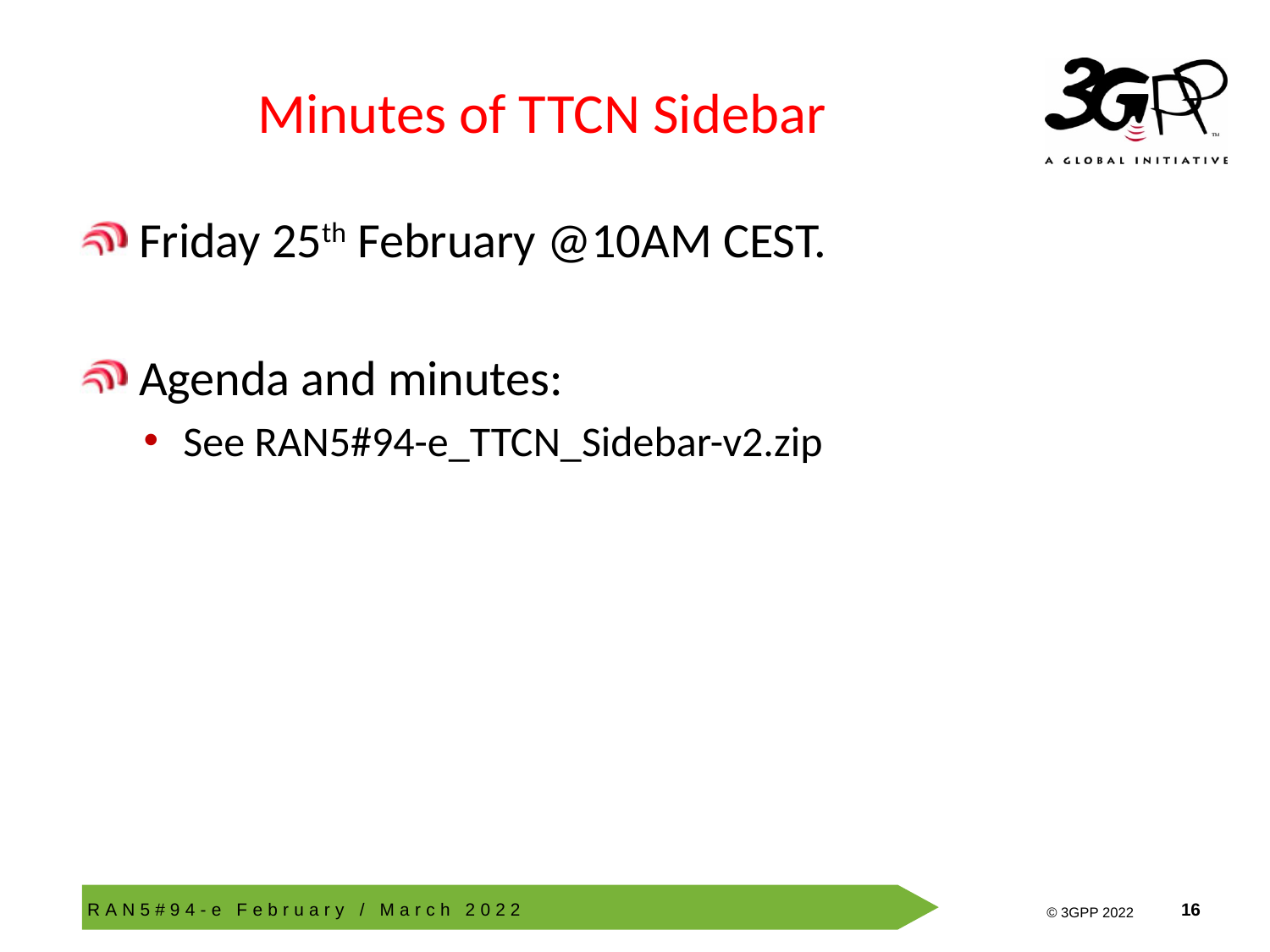

# Minutes of TTCN Sidebar
 Friday 25th February @10AM CEST.

 Agenda and minutes:
See RAN5#94-e_TTCN_Sidebar-v2.zip